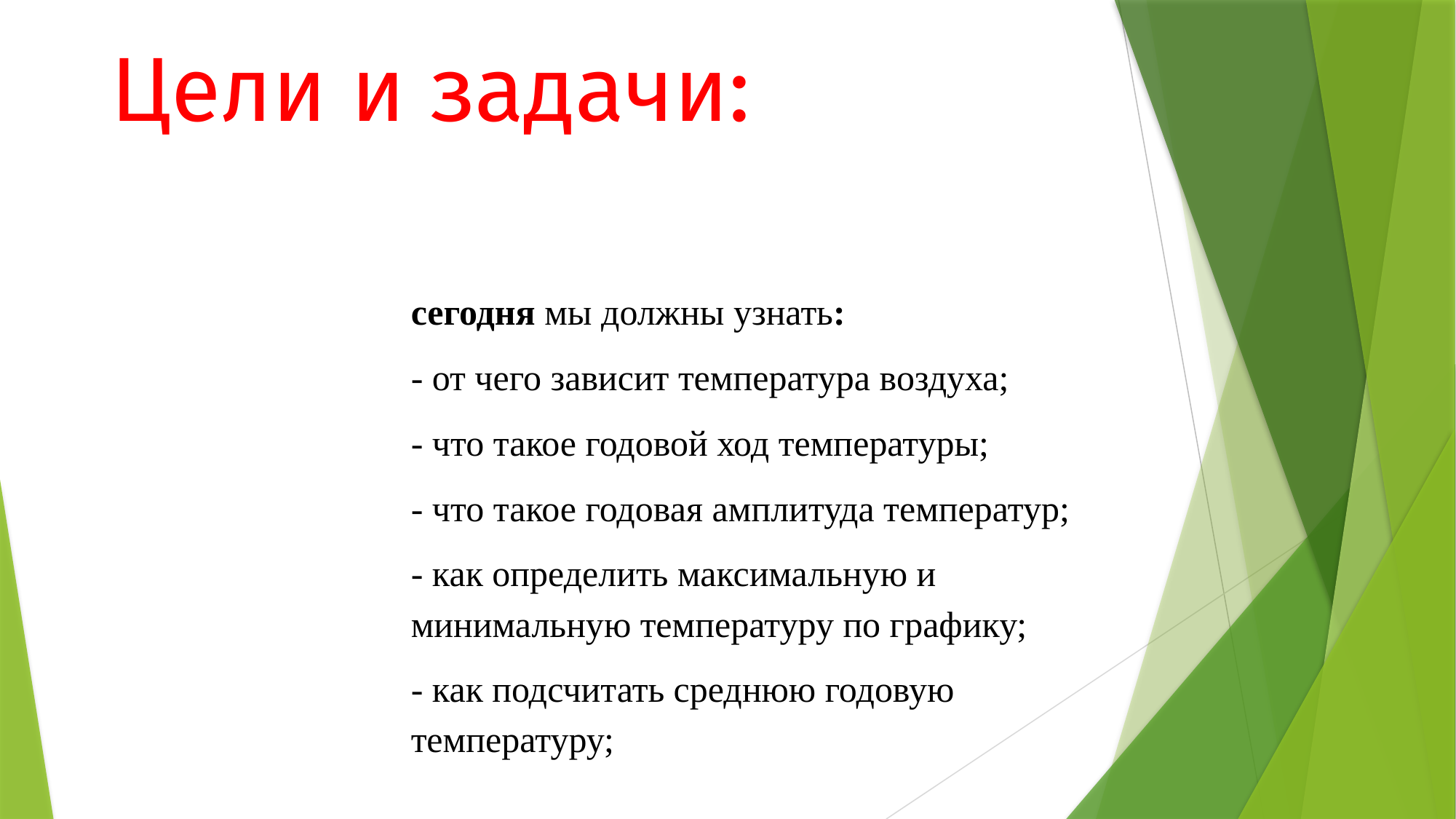

# Цели и задачи:
сегодня мы должны узнать:
- от чего зависит температура воздуха;
- что такое годовой ход температуры;
- что такое годовая амплитуда температур;
- как определить максимальную и минимальную температуру по графику;
- как подсчитать среднюю годовую температуру;